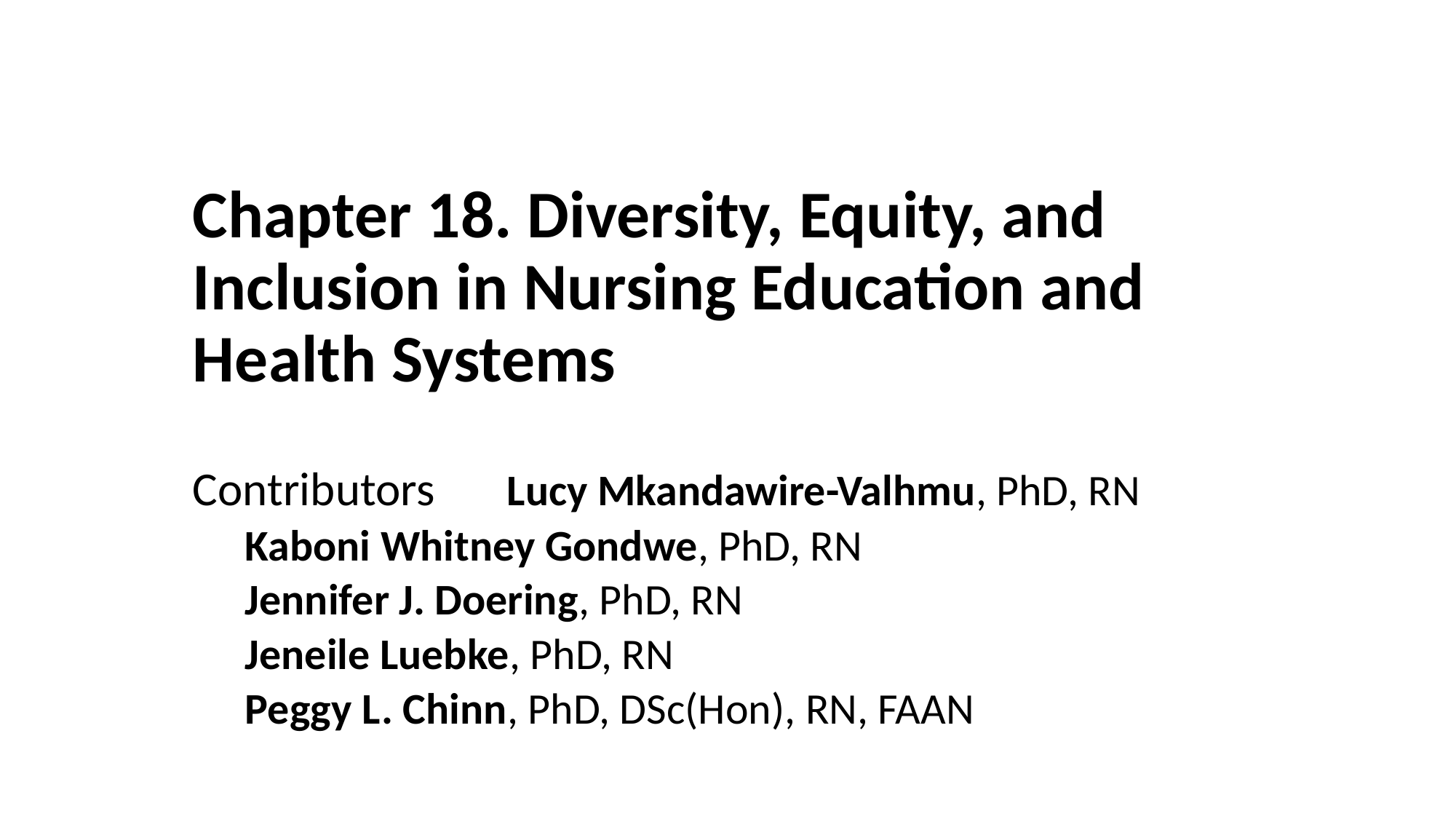

# Chapter 18. Diversity, Equity, and Inclusion in Nursing Education and Health Systems
Contributors			Lucy Mkandawire-Valhmu, PhD, RN
				Kaboni Whitney Gondwe, PhD, RN
				Jennifer J. Doering, PhD, RN
				Jeneile Luebke, PhD, RN
				Peggy L. Chinn, PhD, DSc(Hon), RN, FAAN